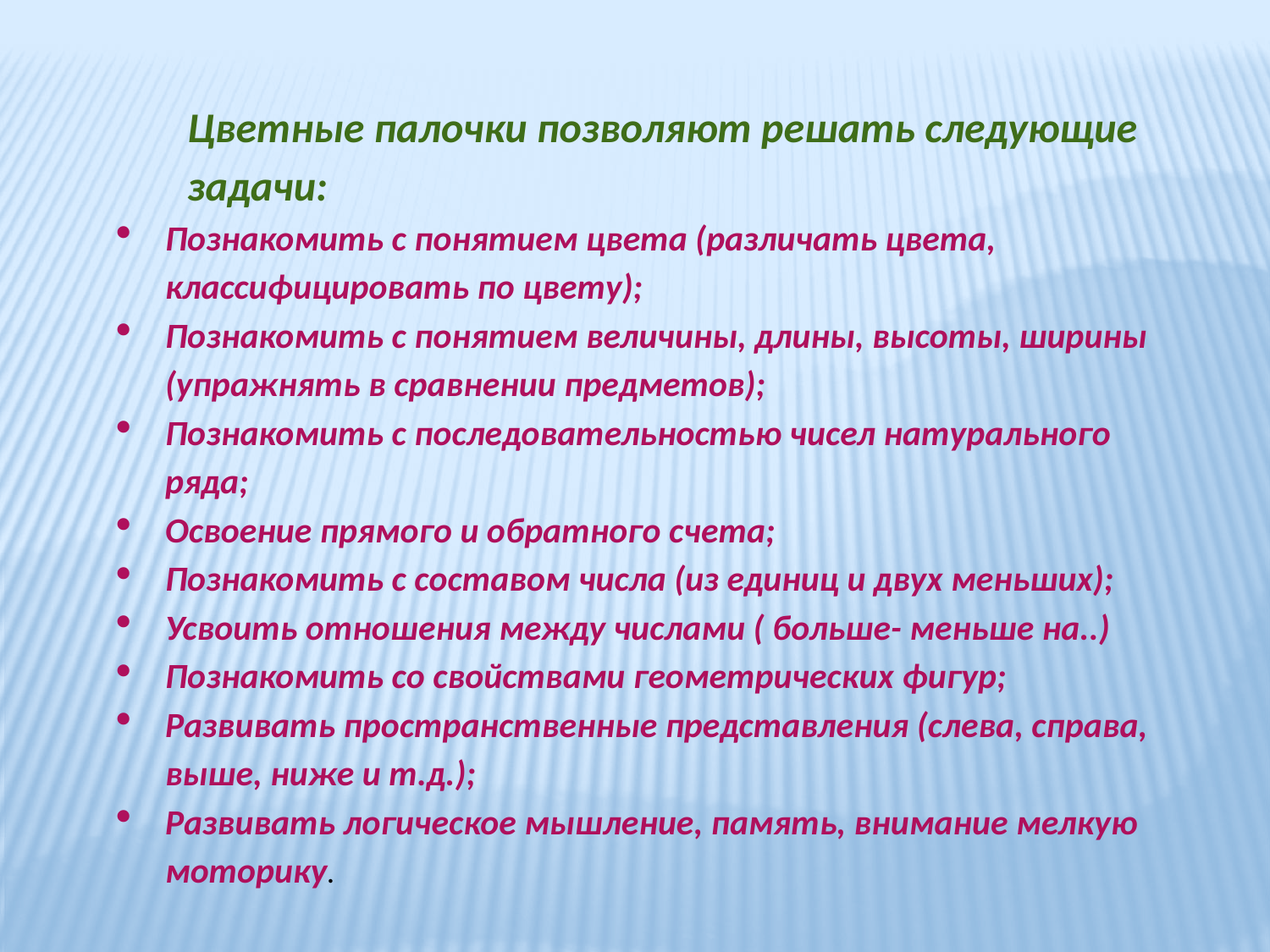

Цветные палочки позволяют решать следующие задачи:
Познакомить с понятием цвета (различать цвета, классифицировать по цвету);
Познакомить с понятием величины, длины, высоты, ширины (упражнять в сравнении предметов);
Познакомить с последовательностью чисел натурального ряда;
Освоение прямого и обратного счета;
Познакомить с составом числа (из единиц и двух меньших);
Усвоить отношения между числами ( больше- меньше на..)
Познакомить со свойствами геометрических фигур;
Развивать пространственные представления (слева, справа, выше, ниже и т.д.);
Развивать логическое мышление, память, внимание мелкую моторику.